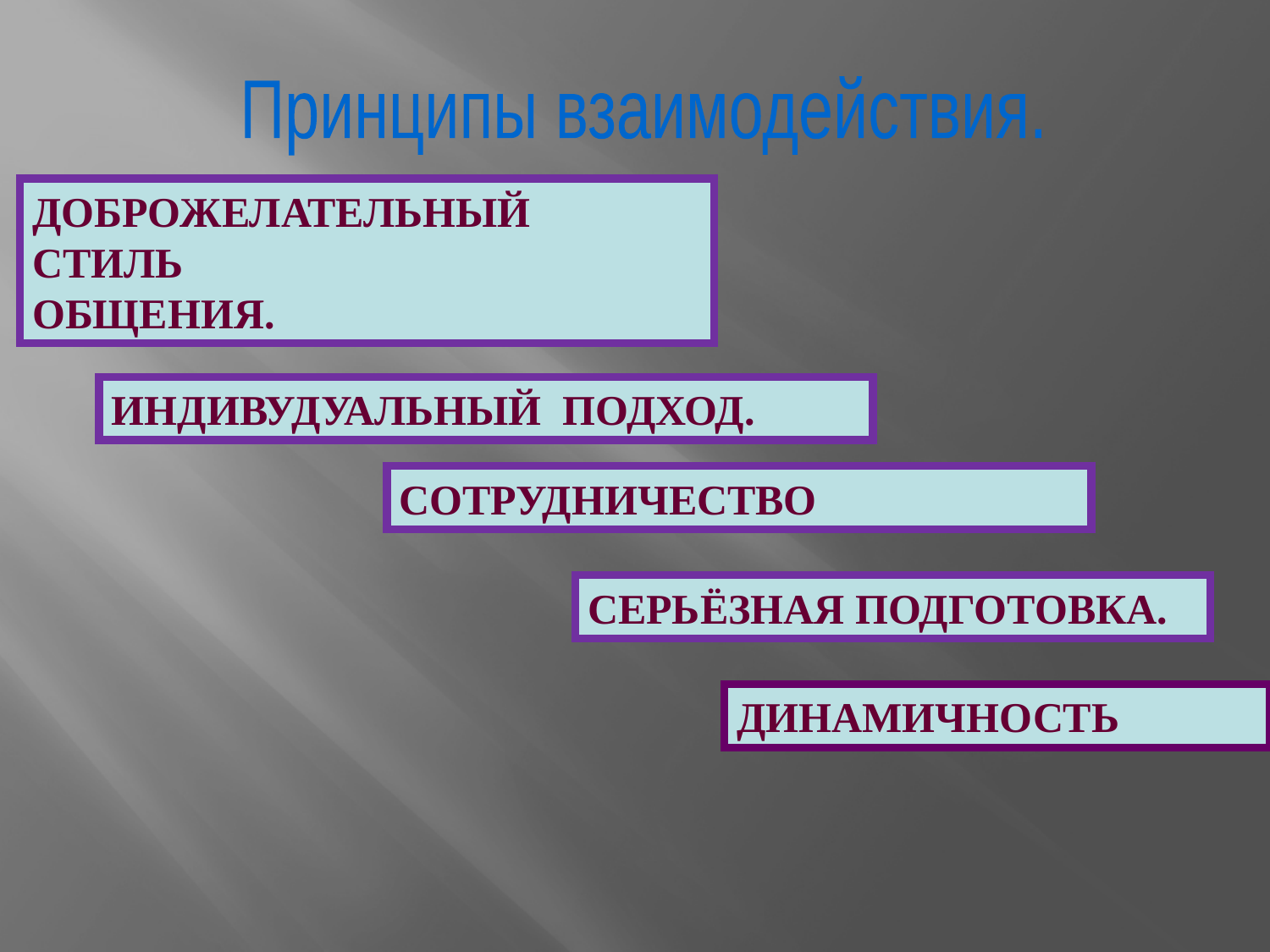

Принципы взаимодействия.
ДОБРОЖЕЛАТЕЛЬНЫЙ  СТИЛЬ
ОБЩЕНИЯ.
ИНДИВУДУАЛЬНЫЙ  ПОДХОД.

СОТРУДНИЧЕСТВО
СЕРЬЁЗНАЯ ПОДГОТОВКА.
ДИНАМИЧНОСТЬ